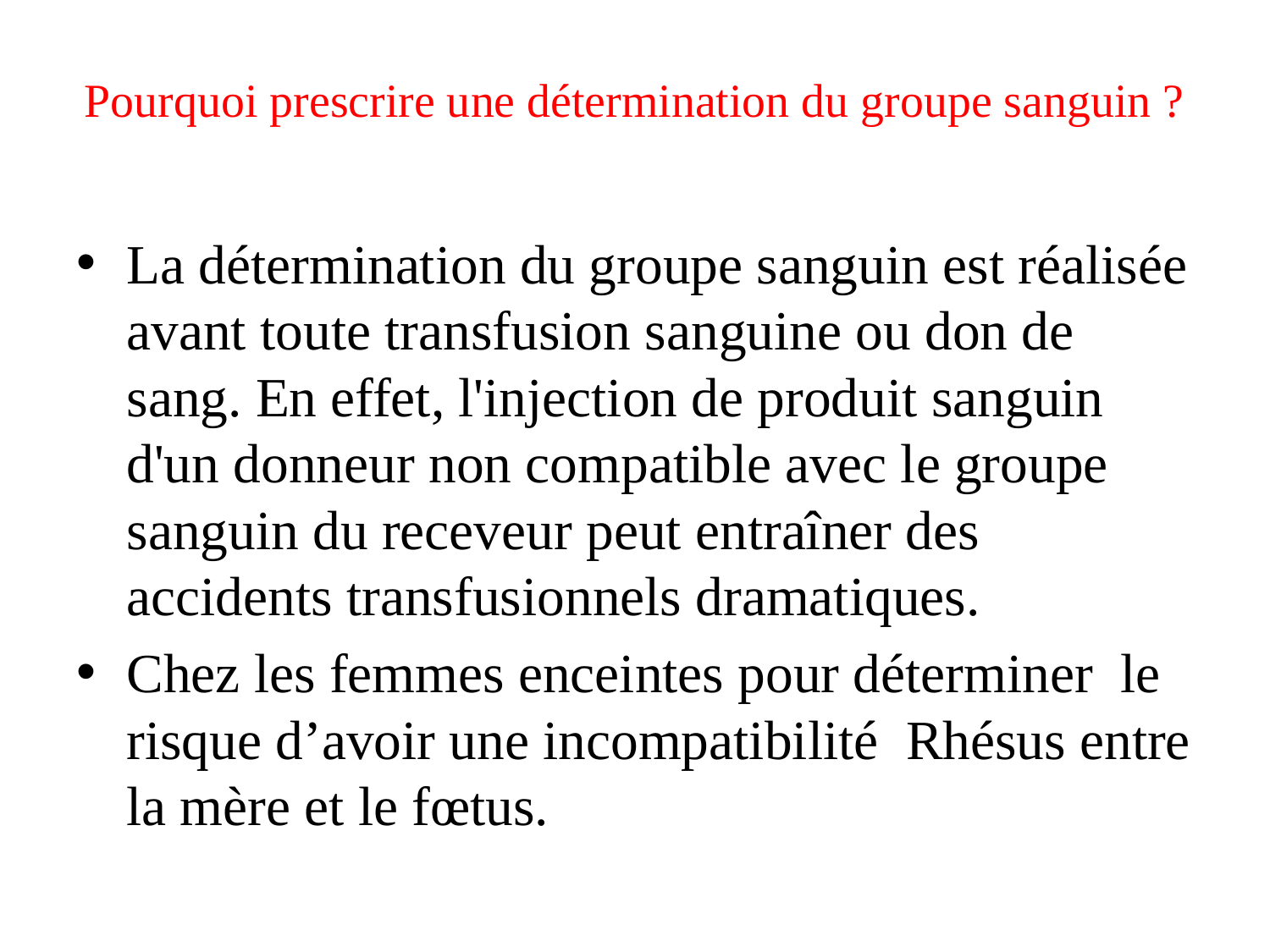

# Pourquoi prescrire une détermination du groupe sanguin ?
La détermination du groupe sanguin est réalisée avant toute transfusion sanguine ou don de sang. En effet, l'injection de produit sanguin d'un donneur non compatible avec le groupe sanguin du receveur peut entraîner des accidents transfusionnels dramatiques.
Chez les femmes enceintes pour déterminer  le risque d’avoir une incompatibilité  Rhésus entre la mère et le fœtus.